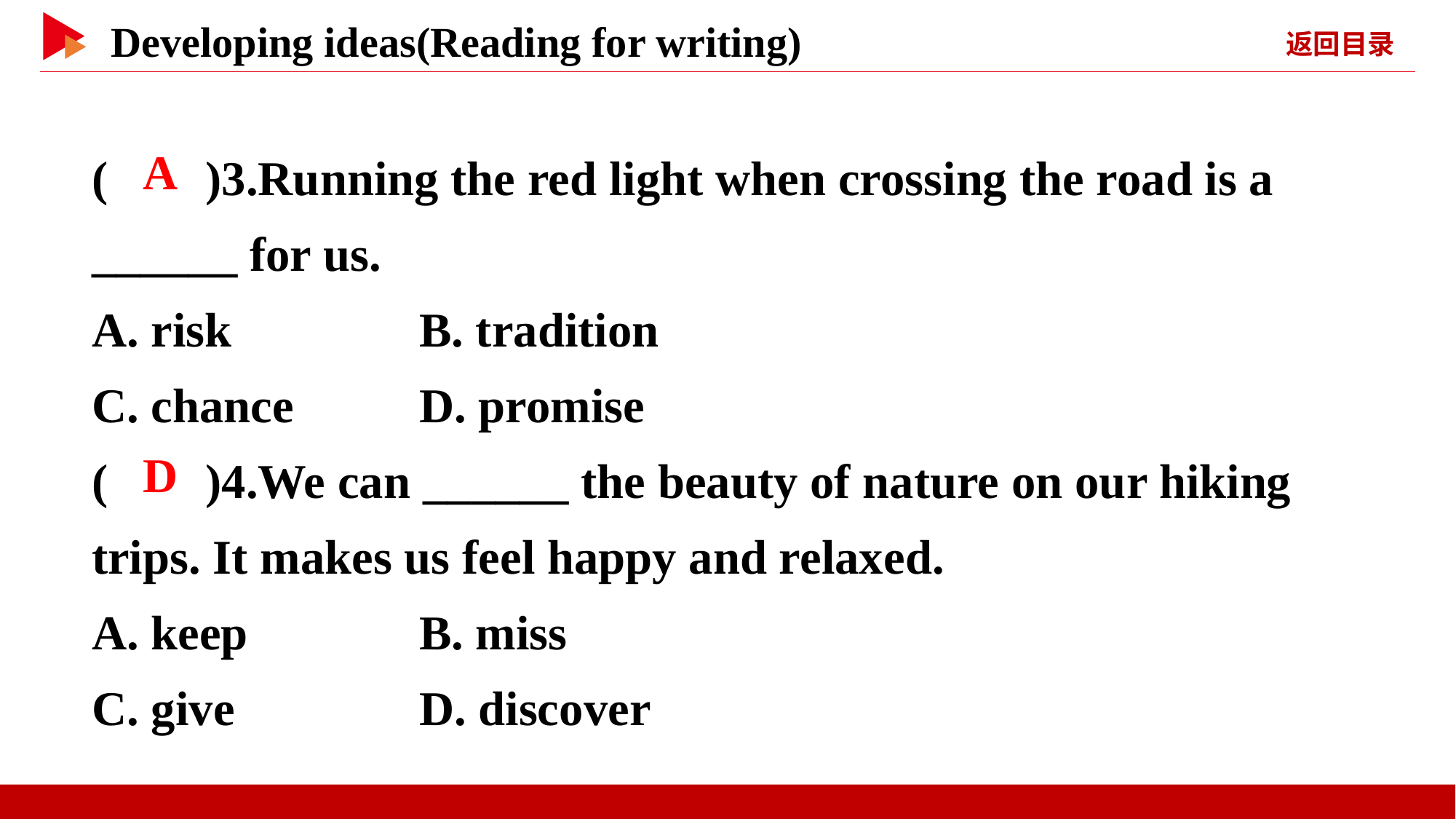

(        )3.Running the red light when crossing the road is a ______ for us.
A. risk		B. tradition
C. chance		D. promise
(        )4.We can ______ the beauty of nature on our hiking trips. It makes us feel happy and relaxed.
A. keep		B. miss
C. give		D. discover
   A
   D